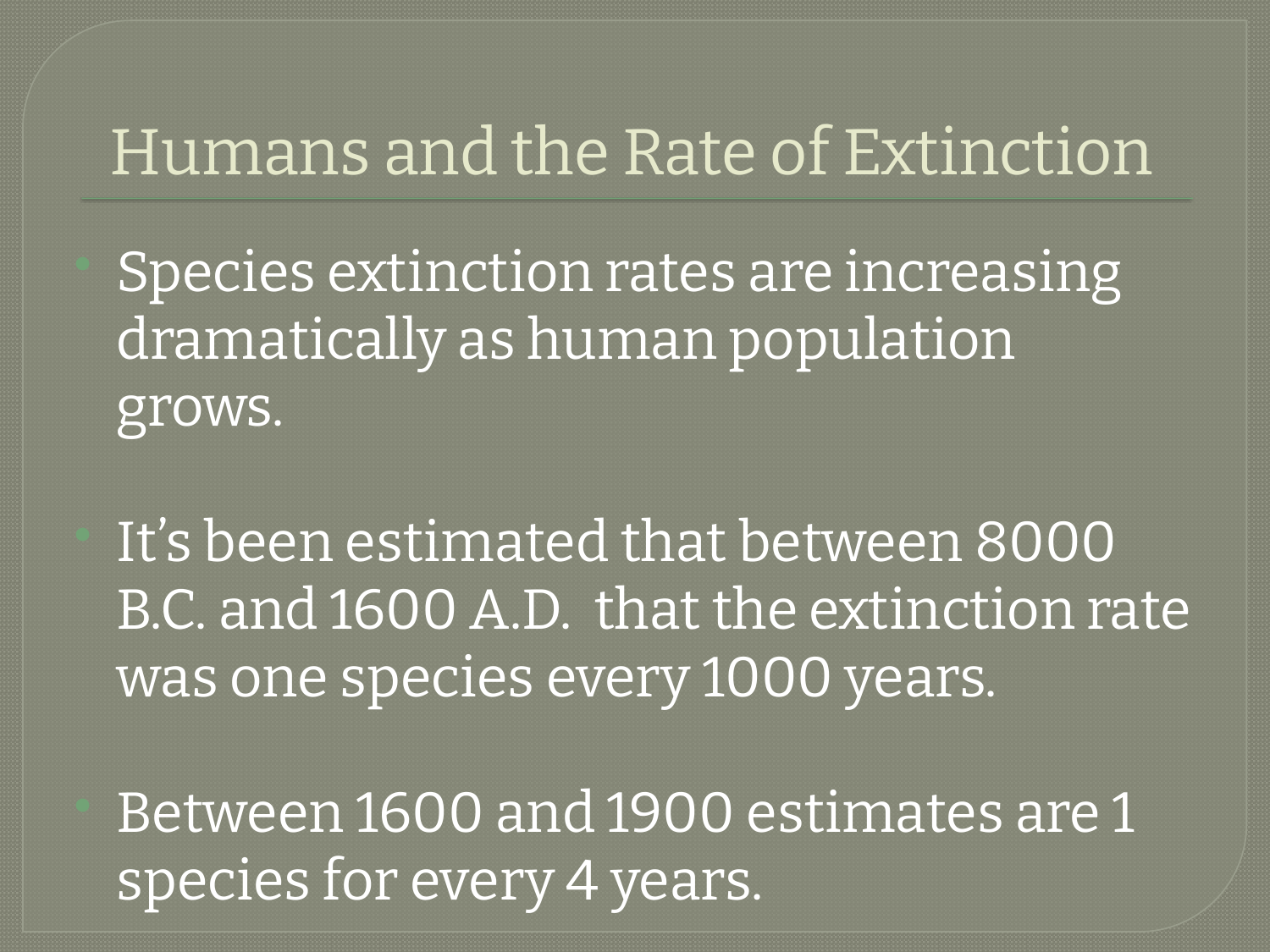

# Humans and the Rate of Extinction
Species extinction rates are increasing dramatically as human population grows.

It’s been estimated that between 8000 B.C. and 1600 A.D.  that the extinction rate was one species every 1000 years.

Between 1600 and 1900 estimates are 1 species for every 4 years.